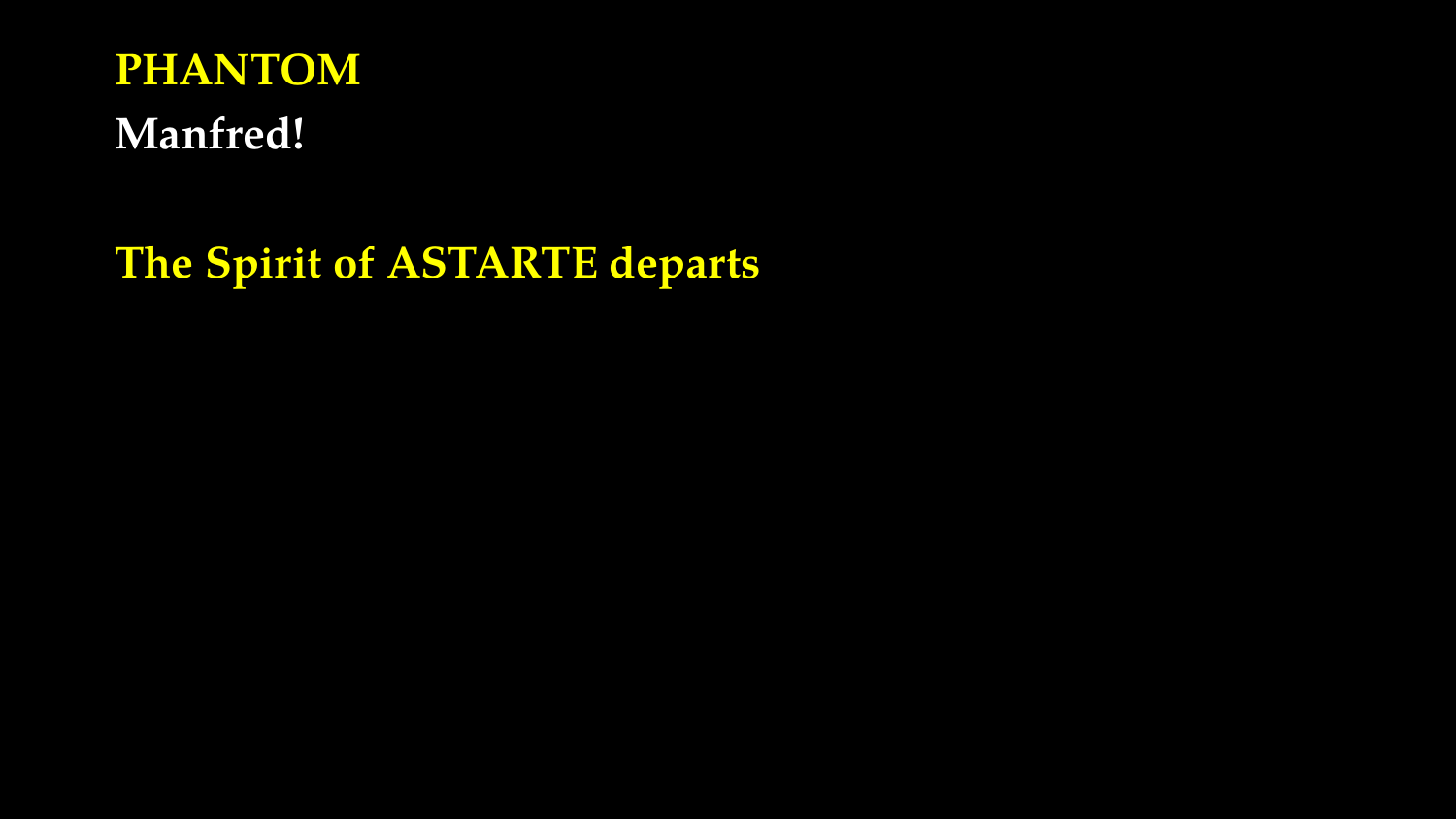

# PHANTOM Manfred! The Spirit of ASTARTE departs